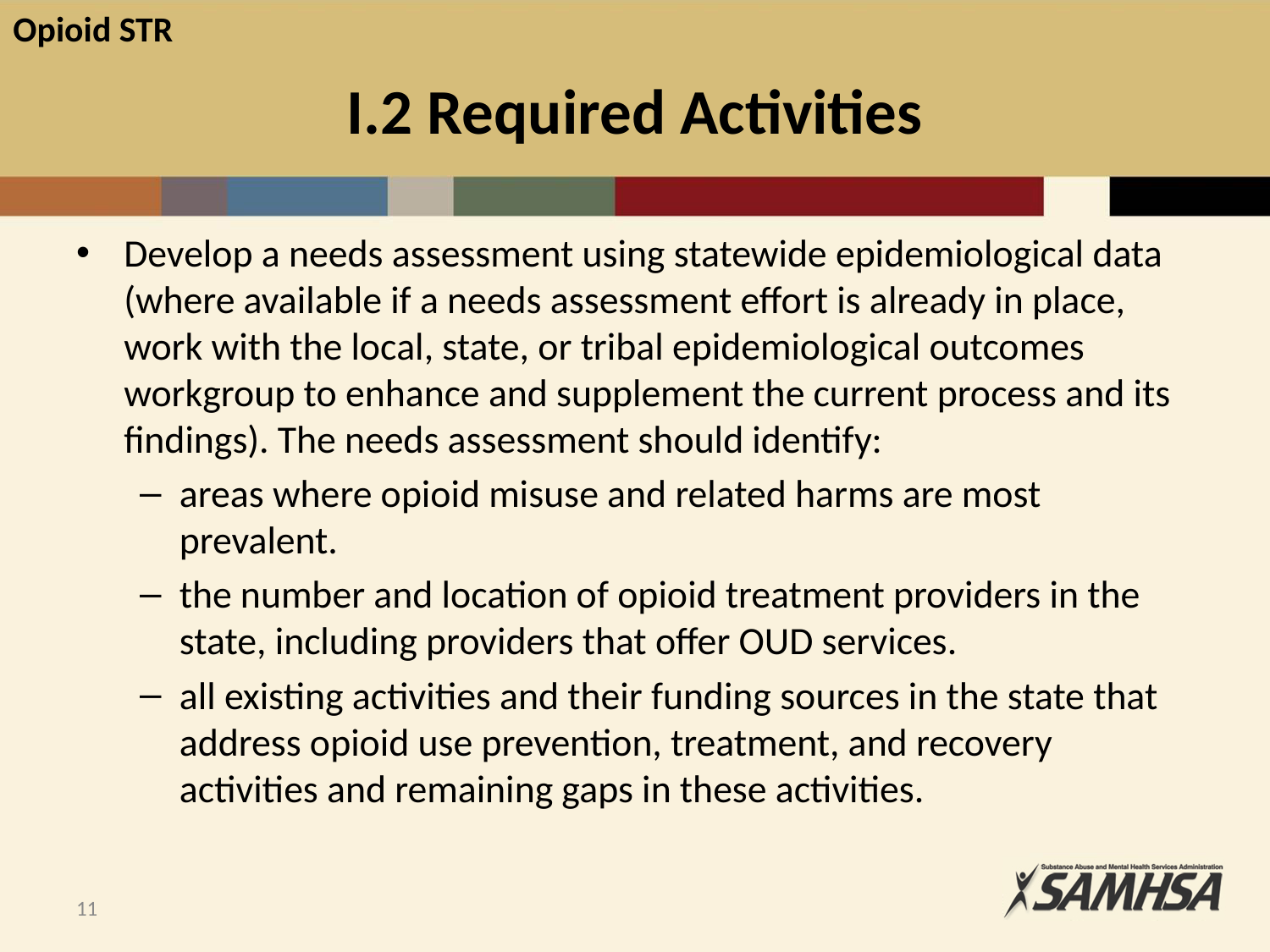

# I.2 Required Activities
Develop a needs assessment using statewide epidemiological data (where available if a needs assessment effort is already in place, work with the local, state, or tribal epidemiological outcomes workgroup to enhance and supplement the current process and its findings). The needs assessment should identify:
areas where opioid misuse and related harms are most prevalent.
the number and location of opioid treatment providers in the state, including providers that offer OUD services.
all existing activities and their funding sources in the state that address opioid use prevention, treatment, and recovery activities and remaining gaps in these activities.
11